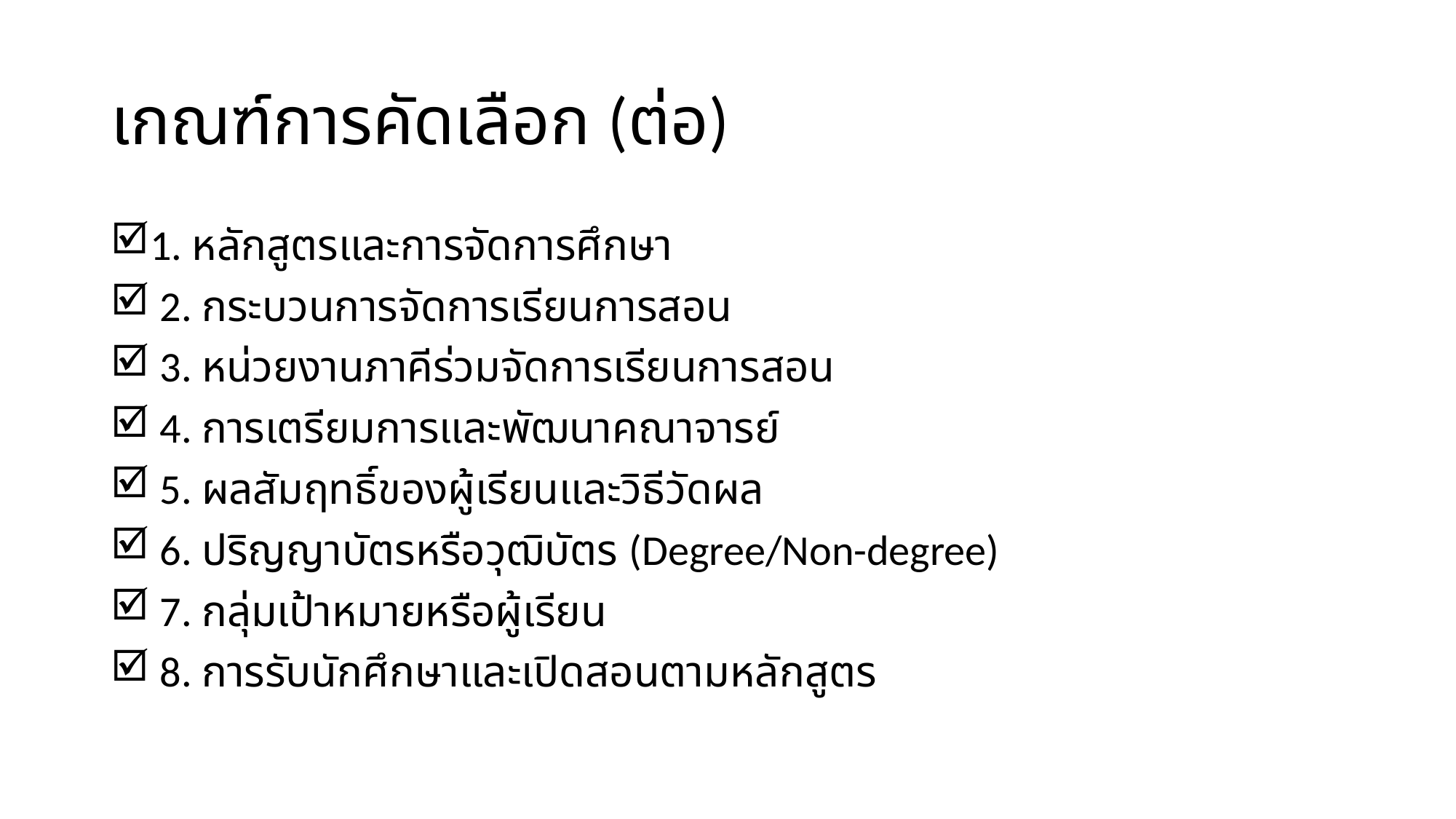

# เกณฑ์การคัดเลือก (ต่อ)
1. หลักสูตรและการจัดการศึกษา
 2. กระบวนการจัดการเรียนการสอน
 3. หน่วยงานภาคีร่วมจัดการเรียนการสอน
 4. การเตรียมการและพัฒนาคณาจารย์
 5. ผลสัมฤทธิ์ของผู้เรียนและวิธีวัดผล
 6. ปริญญาบัตรหรือวุฒิบัตร (Degree/Non-degree)
 7. กลุ่มเป้าหมายหรือผู้เรียน
 8. การรับนักศึกษาและเปิดสอนตามหลักสูตร